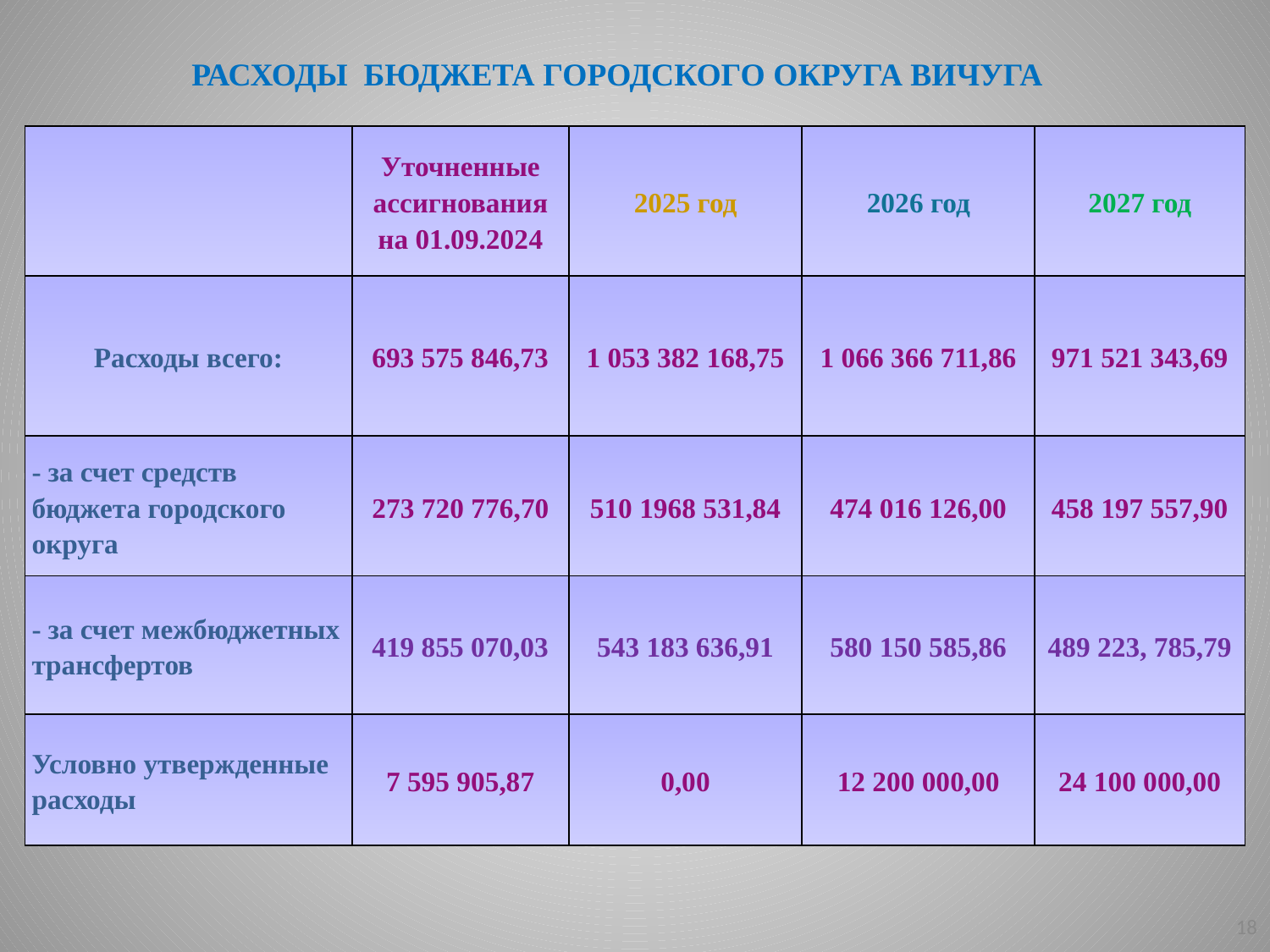

РАСХОДЫ  БЮДЖЕТА ГОРОДСКОГО ОКРУГА ВИЧУГА

|  | Уточненные ассигнования на 01.09.2024 | 2025 год | 2026 год | 2027 год |
| --- | --- | --- | --- | --- |
| Расходы всего: | 693 575 846,73 | 1 053 382 168,75 | 1 066 366 711,86 | 971 521 343,69 |
| - за счет средств бюджета городского округа | 273 720 776,70 | 510 1968 531,84 | 474 016 126,00 | 458 197 557,90 |
| - за счет межбюджетных трансфертов | 419 855 070,03 | 543 183 636,91 | 580 150 585,86 | 489 223, 785,79 |
| Условно утвержденные расходы | 7 595 905,87 | 0,00 | 12 200 000,00 | 24 100 000,00 |

18